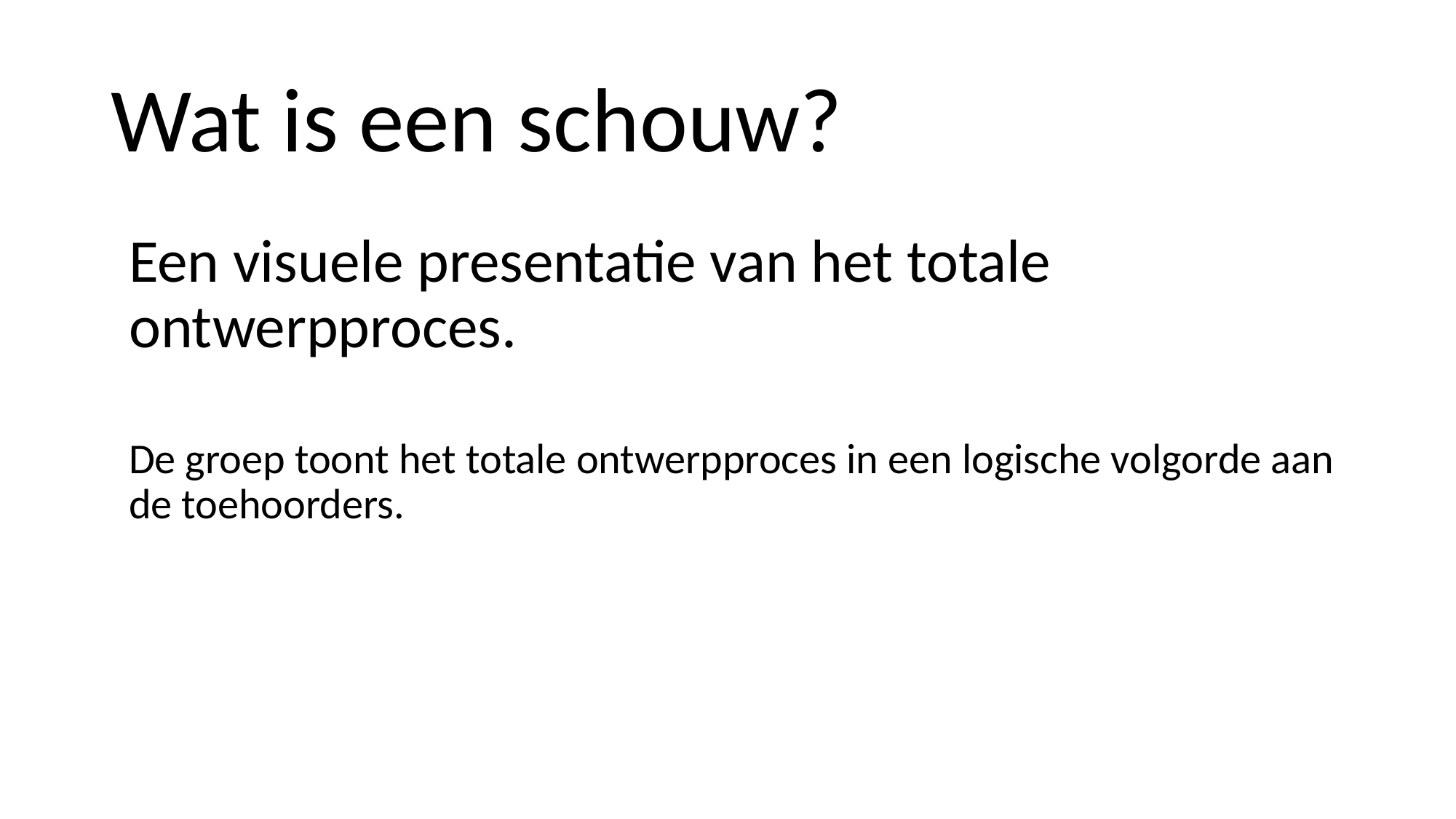

# Wat is een schouw?
Een visuele presentatie van het totale ontwerpproces.

De groep toont het totale ontwerpproces in een logische volgorde aan de toehoorders.